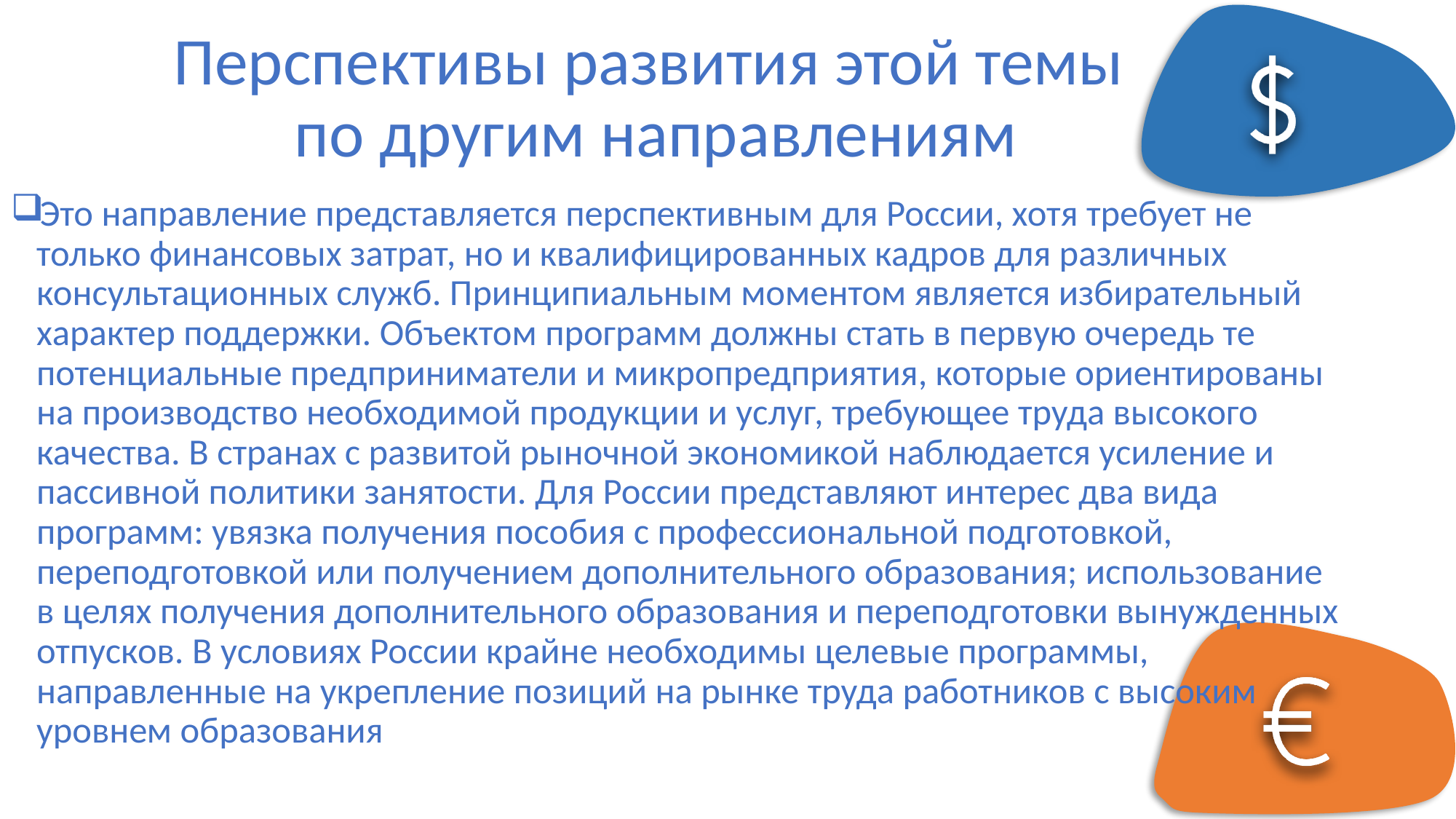

# Перспективы развития этой темы по другим направлениям
Это направление представляется перспективным для России, хотя требует не только финансовых затрат, но и квалифицированных кадров для различных консультационных служб. Принципиальным моментом является избирательный характер поддержки. Объектом программ должны стать в первую очередь те потенциальные предприниматели и микропредприятия, которые ориентированы на производство необходимой продукции и услуг, требующее труда высокого качества. В странах с развитой рыночной экономикой наблюдается усиление и пассивной политики занятости. Для России представляют интерес два вида программ: увязка получения пособия с профессиональной подготовкой, переподготовкой или получением дополнительного образования; использование в целях получения дополнительного образования и переподготовки вынужденных отпусков. В условиях России крайне необходимы целевые программы, направленные на укрепление позиций на рынке труда работников с высоким уровнем образования